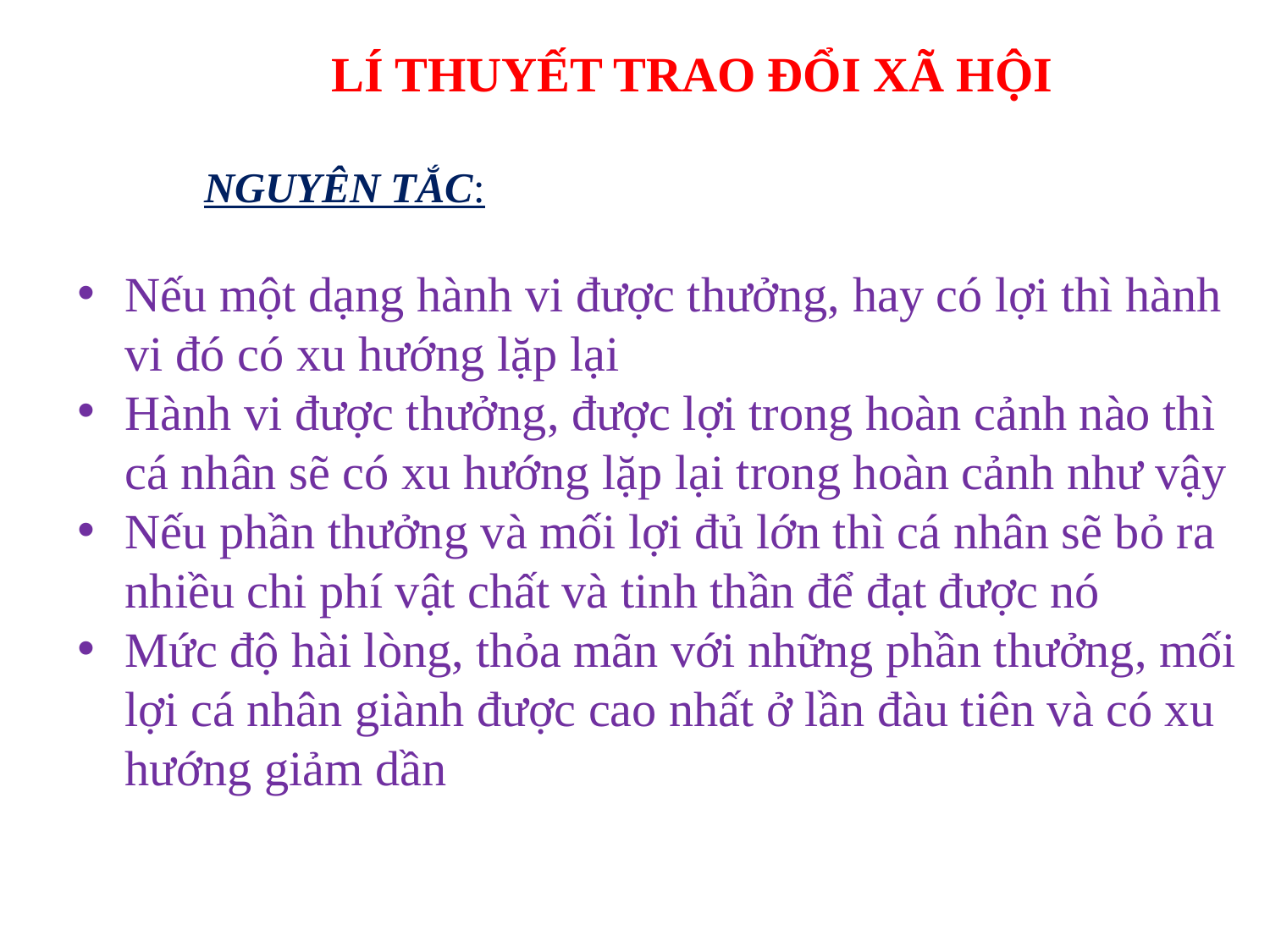

LÍ THUYẾT TRAO ĐỔI XÃ HỘI

	NGUYÊN TẮC:

Nếu một dạng hành vi được thưởng, hay có lợi thì hành vi đó có xu hướng lặp lại
Hành vi được thưởng, được lợi trong hoàn cảnh nào thì cá nhân sẽ có xu hướng lặp lại trong hoàn cảnh như vậy
Nếu phần thưởng và mối lợi đủ lớn thì cá nhân sẽ bỏ ra nhiều chi phí vật chất và tinh thần để đạt được nó
Mức độ hài lòng, thỏa mãn với những phần thưởng, mối lợi cá nhân giành được cao nhất ở lần đàu tiên và có xu hướng giảm dần